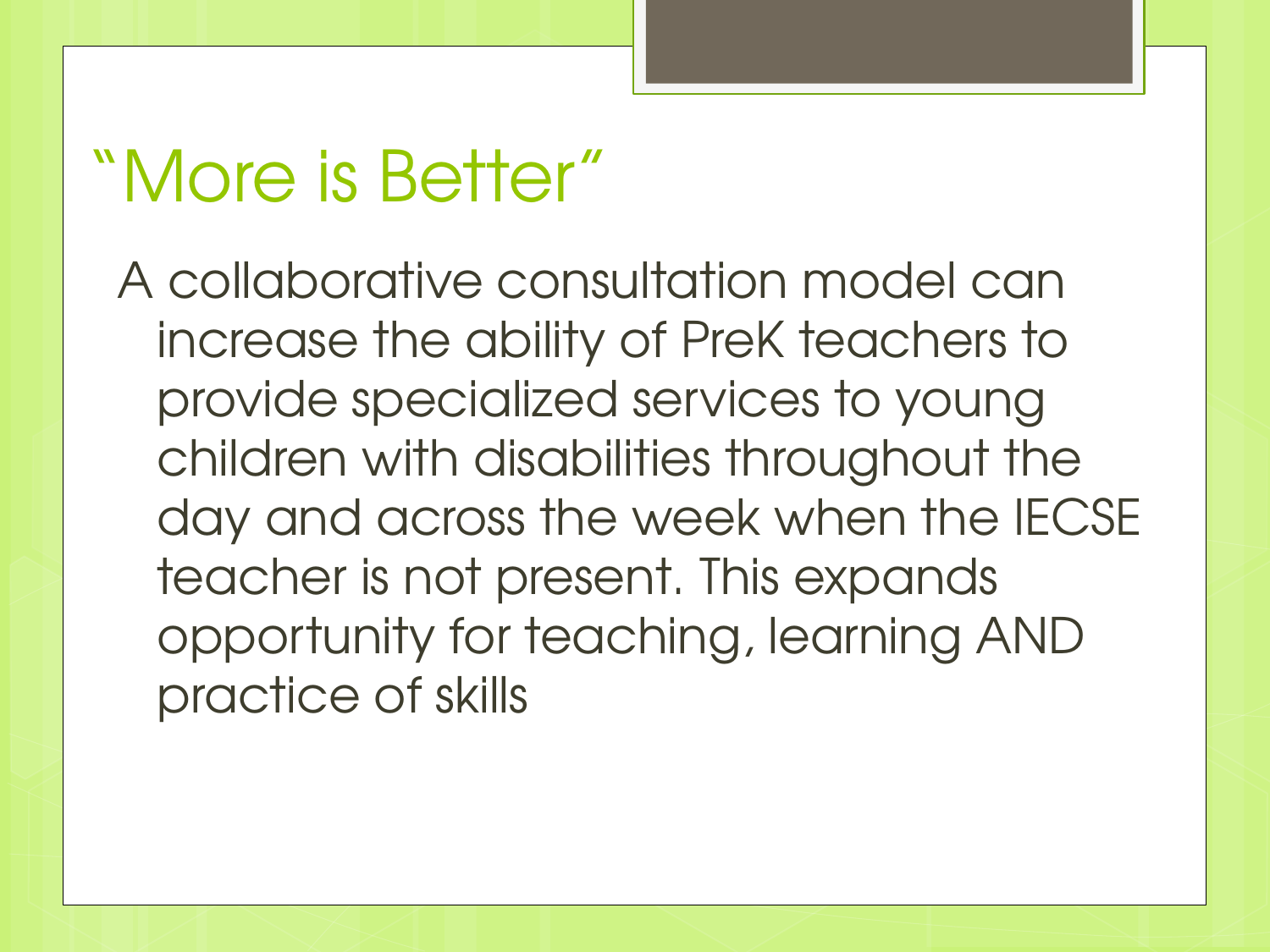

# “More is Better”
A collaborative consultation model can increase the ability of PreK teachers to provide specialized services to young children with disabilities throughout the day and across the week when the IECSE teacher is not present. This expands opportunity for teaching, learning AND practice of skills